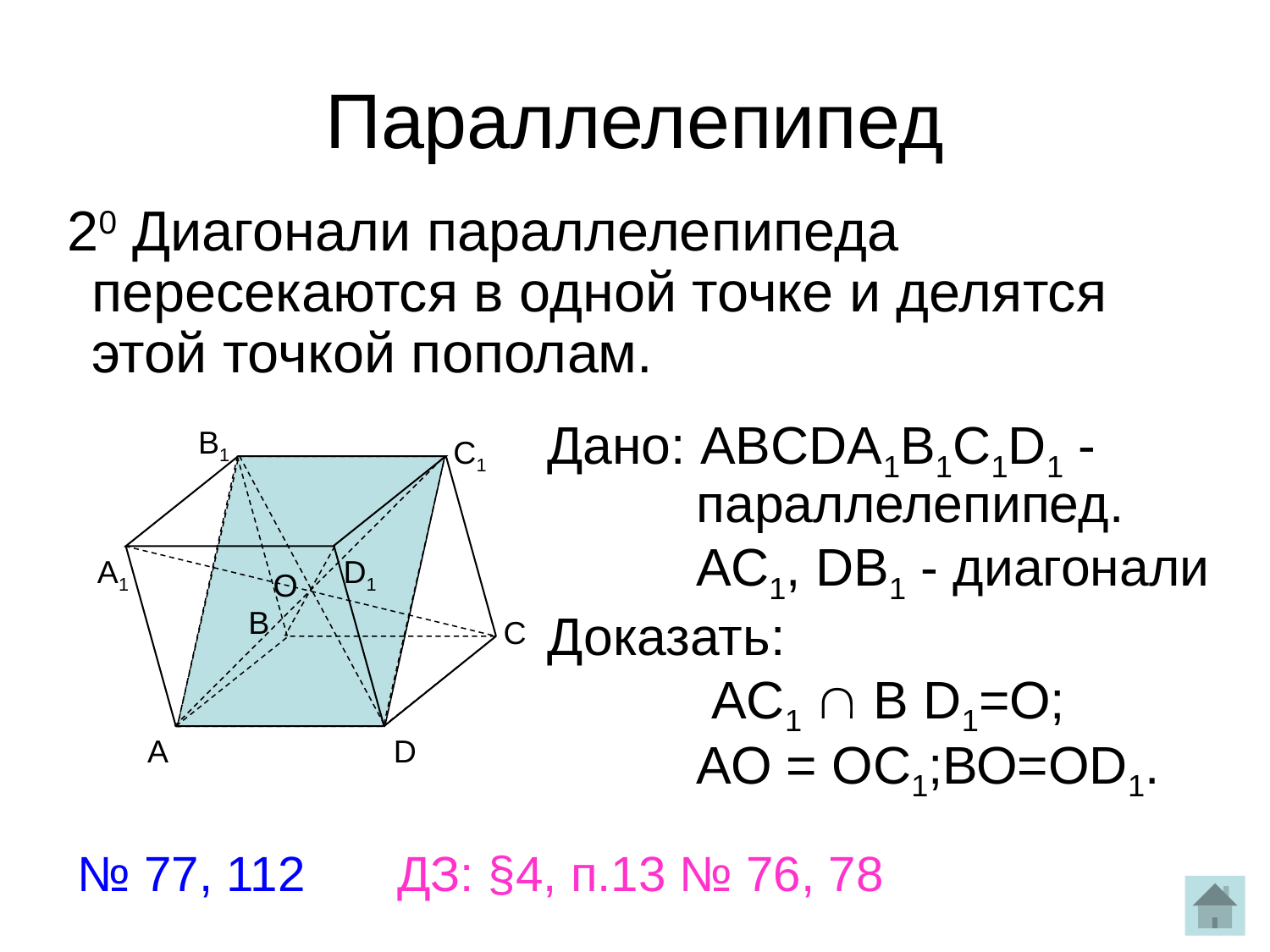

Параллелепипед
20 Диагонали параллелепипеда пересекаются в одной точке и делятся этой точкой пополам.
Дано: ABCDA1B1C1D1 - параллелепипед.
АС1, DB1 - диагонали
Доказать:
 AС1 ∩ B D1=О;
АО = ОC1;ВО=ОD1.
B1
С1

А1
D1

B
С

А
D

О
№ 77, 112
ДЗ: §4, п.13 № 76, 78